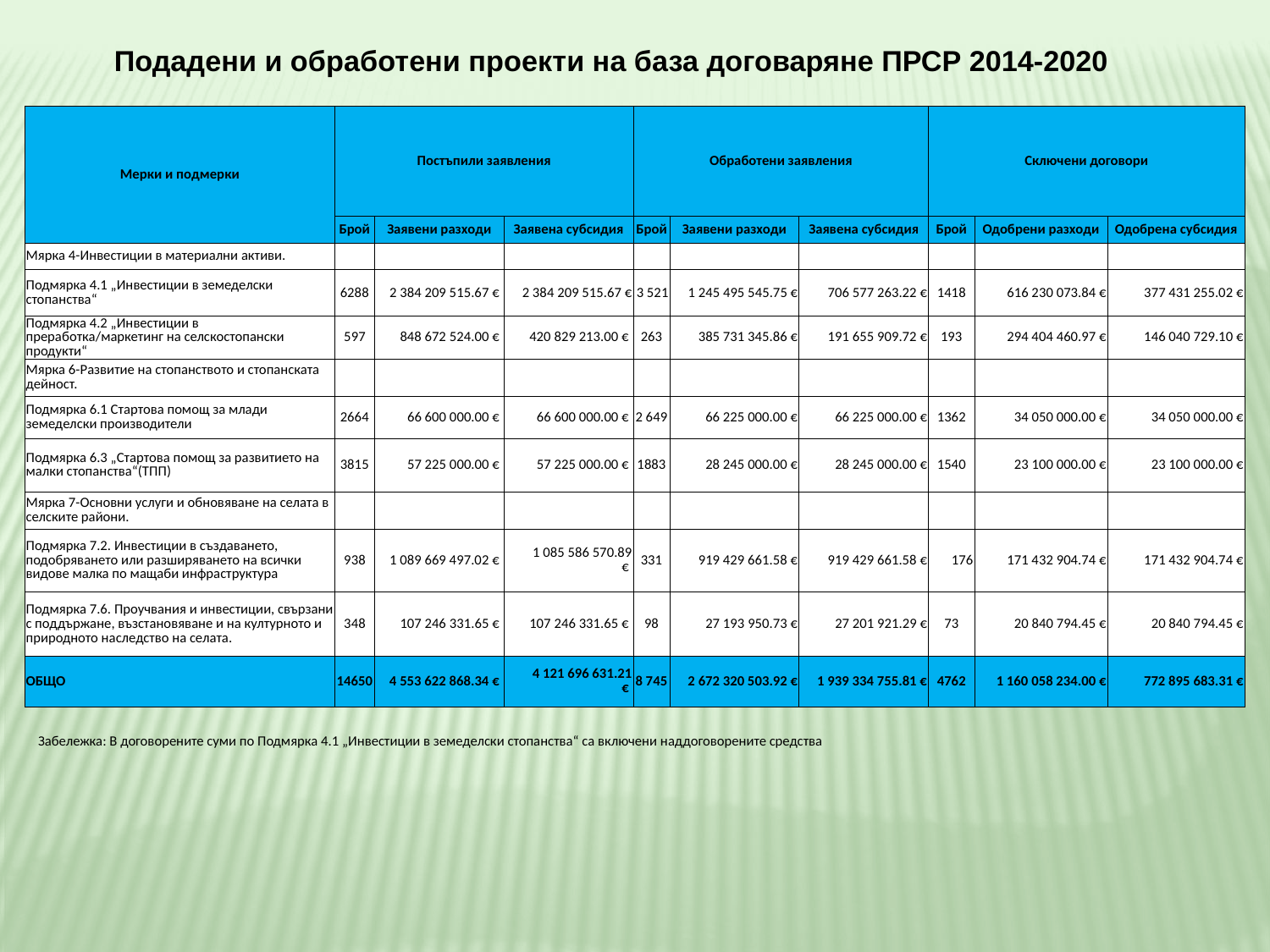

Подадени и обработени проекти на база договаряне ПРСР 2014-2020
| Мерки и подмерки | Постъпили заявления |  |  | Обработени заявления |  |  | Сключени договори |  |  |
| --- | --- | --- | --- | --- | --- | --- | --- | --- | --- |
|  | Брой | Заявени разходи | Заявена субсидия | Брой | Заявени разходи | Заявена субсидия | Брой | Одобрени разходи | Одобрена субсидия |
| Мярка 4-Инвестиции в материални активи. |  |  |  |  |  |  |  |  |  |
| Подмярка 4.1 „Инвестиции в земеделски стопанства“ | 6288 | 2 384 209 515.67 € | 2 384 209 515.67 € | 3 521 | 1 245 495 545.75 € | 706 577 263.22 € | 1418 | 616 230 073.84 € | 377 431 255.02 € |
| Подмярка 4.2 „Инвестиции в преработка/маркетинг на селскостопански продукти“ | 597 | 848 672 524.00 € | 420 829 213.00 € | 263 | 385 731 345.86 € | 191 655 909.72 € | 193 | 294 404 460.97 € | 146 040 729.10 € |
| Мярка 6-Развитие на стопанството и стопанската дейност. |  |  |  |  |  |  |  |  |  |
| Подмярка 6.1 Стартова помощ за млади земеделски производители | 2664 | 66 600 000.00 € | 66 600 000.00 € | 2 649 | 66 225 000.00 € | 66 225 000.00 € | 1362 | 34 050 000.00 € | 34 050 000.00 € |
| Подмярка 6.3 „Стартова помощ за развитието на малки стопанства“(ТПП) | 3815 | 57 225 000.00 € | 57 225 000.00 € | 1883 | 28 245 000.00 € | 28 245 000.00 € | 1540 | 23 100 000.00 € | 23 100 000.00 € |
| Мярка 7-Основни услуги и обновяване на селата в селските райони. |  |  |  |  |  |  |  |  |  |
| Подмярка 7.2. Инвестиции в създаването, подобряването или разширяването на всички видове малка по мащаби инфраструктура | 938 | 1 089 669 497.02 € | 1 085 586 570.89 € | 331 | 919 429 661.58 € | 919 429 661.58 € | 176 | 171 432 904.74 € | 171 432 904.74 € |
| Подмярка 7.6. Проучвания и инвестиции, свързани с поддържане, възстановяване и на културното и природното наследство на селата. | 348 | 107 246 331.65 € | 107 246 331.65 € | 98 | 27 193 950.73 € | 27 201 921.29 € | 73 | 20 840 794.45 € | 20 840 794.45 € |
| ОБЩО | 14650 | 4 553 622 868.34 € | 4 121 696 631.21 € | 8 745 | 2 672 320 503.92 € | 1 939 334 755.81 € | 4762 | 1 160 058 234.00 € | 772 895 683.31 € |
Забележка: В договорените суми по Подмярка 4.1 „Инвестиции в земеделски стопанства“ са включени наддоговорените средства